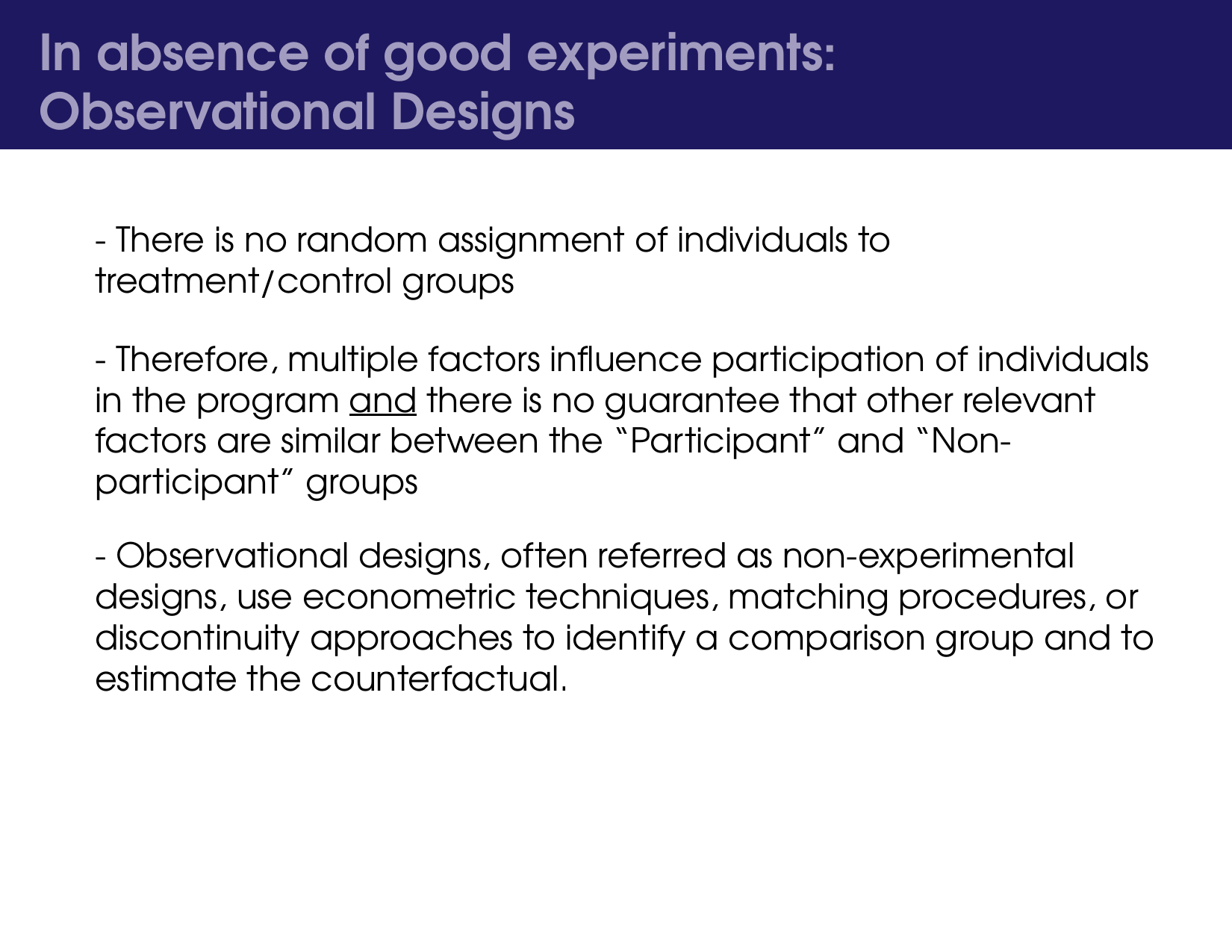

In absence of good experiments: Observational Designs

- There is no random assignment of individuals to treatment/control groups

- Therefore, multiple factors influence participation of individuals in the program and there is no guarantee that other relevant factors are similar between the “Participant” and “Non-participant” groups

- Observational designs, often referred as non-experimental designs, use econometric techniques, matching procedures, or discontinuity approaches to identify a comparison group and to estimate the counterfactual.